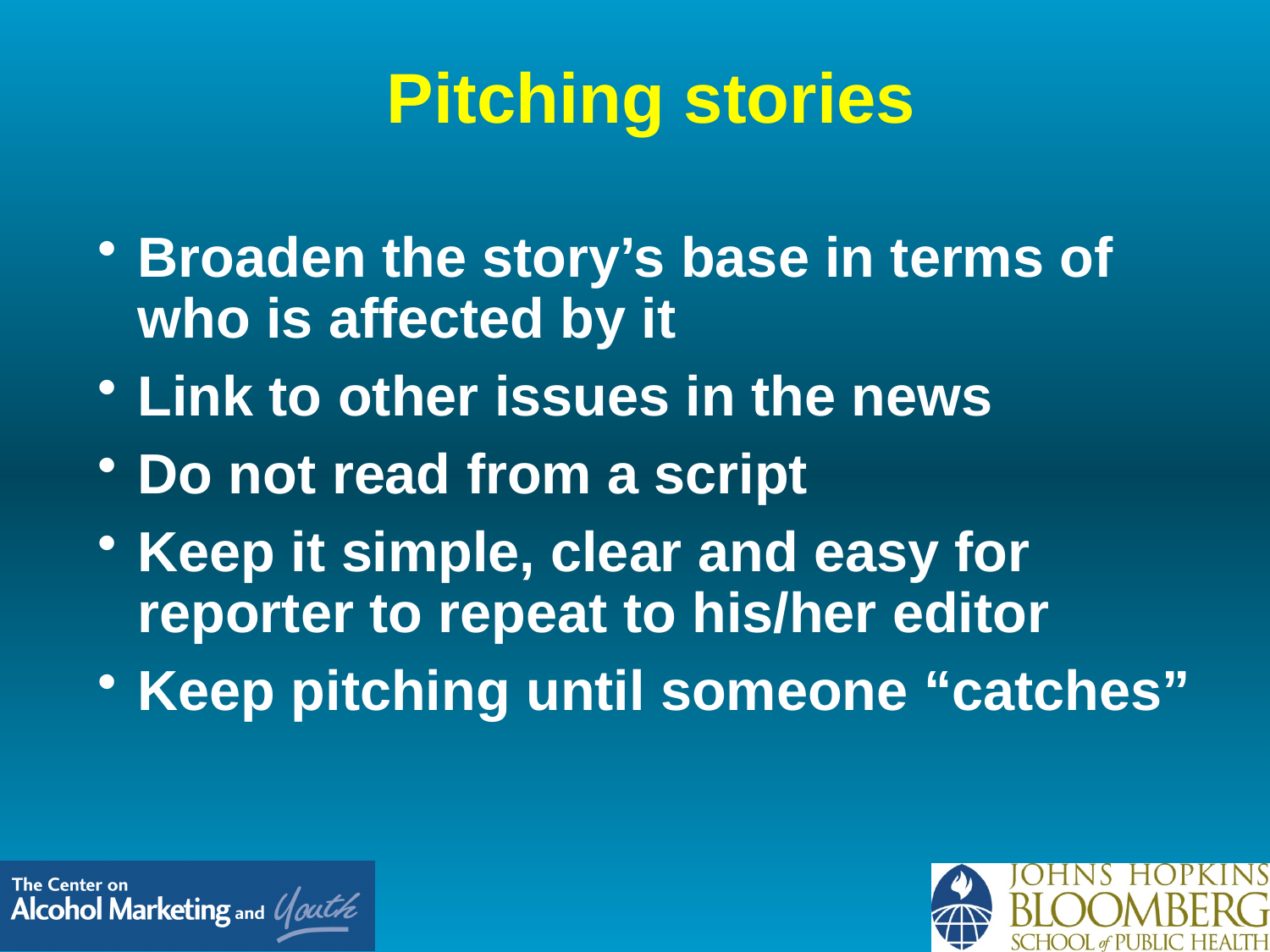

# Pitching stories
Broaden the story’s base in terms of who is affected by it
Link to other issues in the news
Do not read from a script
Keep it simple, clear and easy for reporter to repeat to his/her editor
Keep pitching until someone “catches”